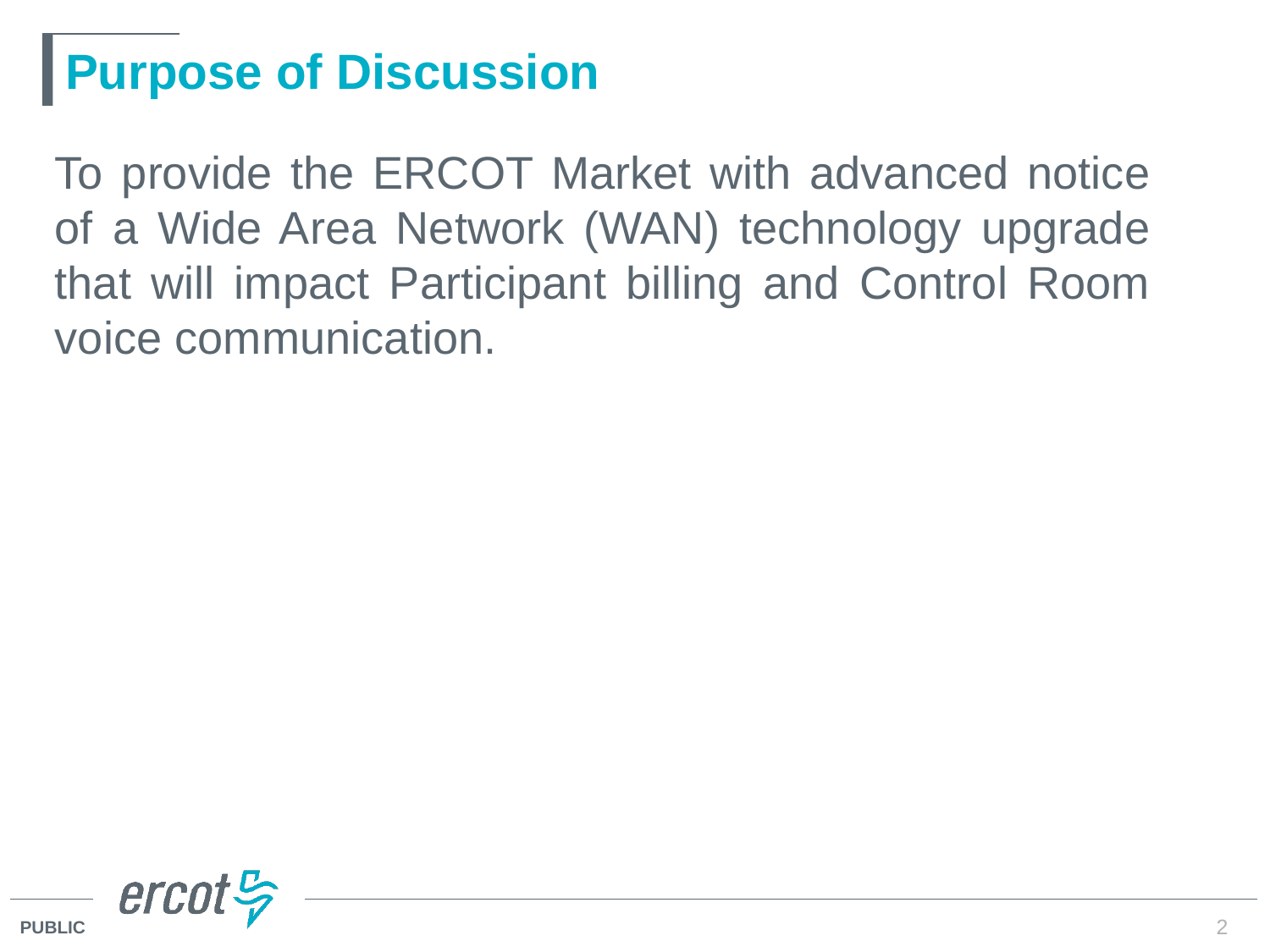

# Purpose of Discussion
To provide the ERCOT Market with advanced notice of a Wide Area Network (WAN) technology upgrade that will impact Participant billing and Control Room voice communication.

2